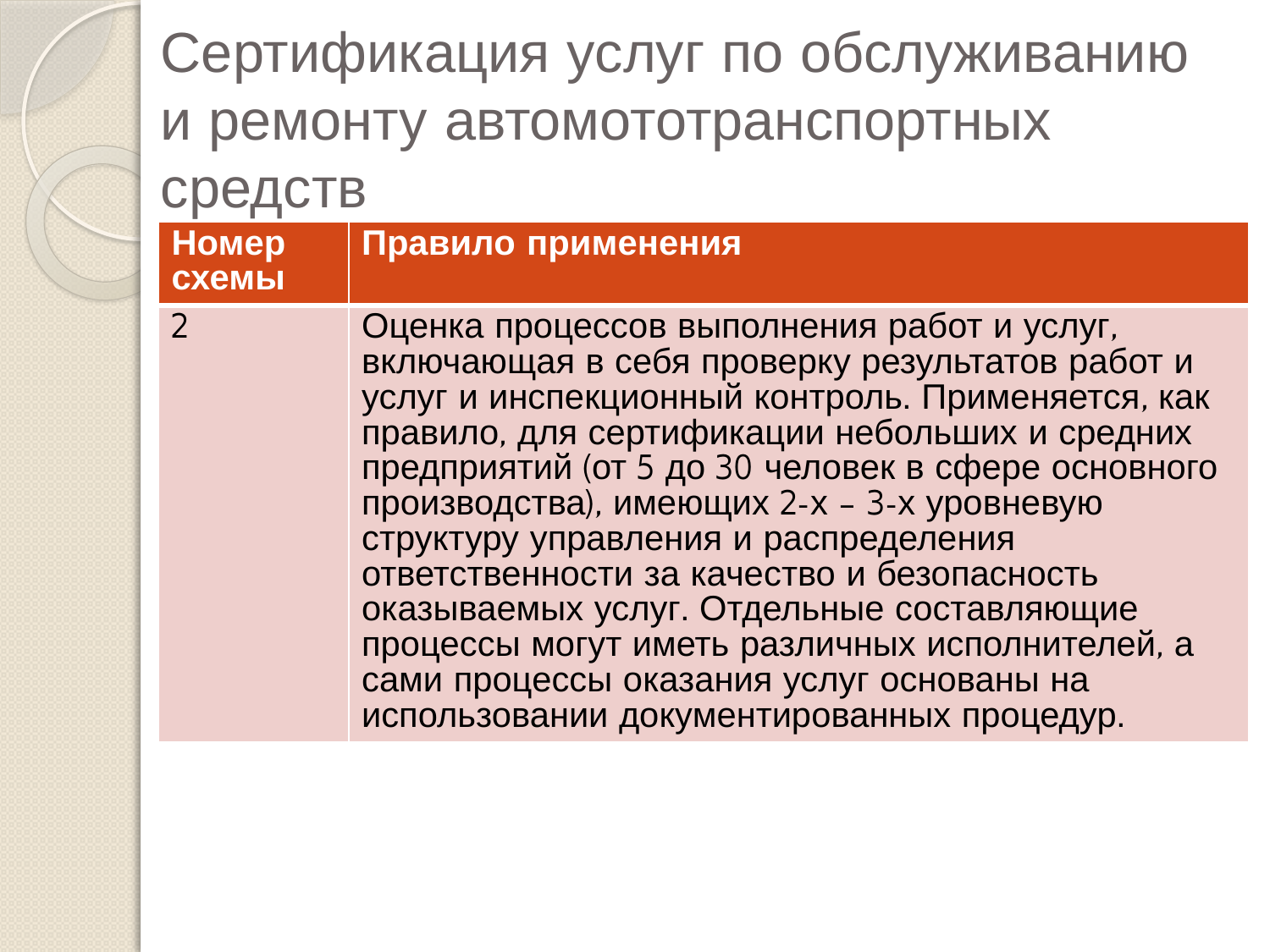

# Сертификация услуг по обслуживанию и ремонту автомототранспортных средств
| Номер схемы | Правило применения |
| --- | --- |
| 2 | Оценка процессов выполнения работ и услуг, включающая в себя проверку результатов работ и услуг и инспекционный контроль. Применяется, как правило, для сертификации небольших и средних предприятий (от 5 до 30 человек в сфере основного производства), имеющих 2-х – 3-х уровневую структуру управления и распределения ответственности за качество и безопасность оказываемых услуг. Отдельные составляющие процессы могут иметь различных исполнителей, а сами процессы оказания услуг основаны на использовании документированных процедур. |